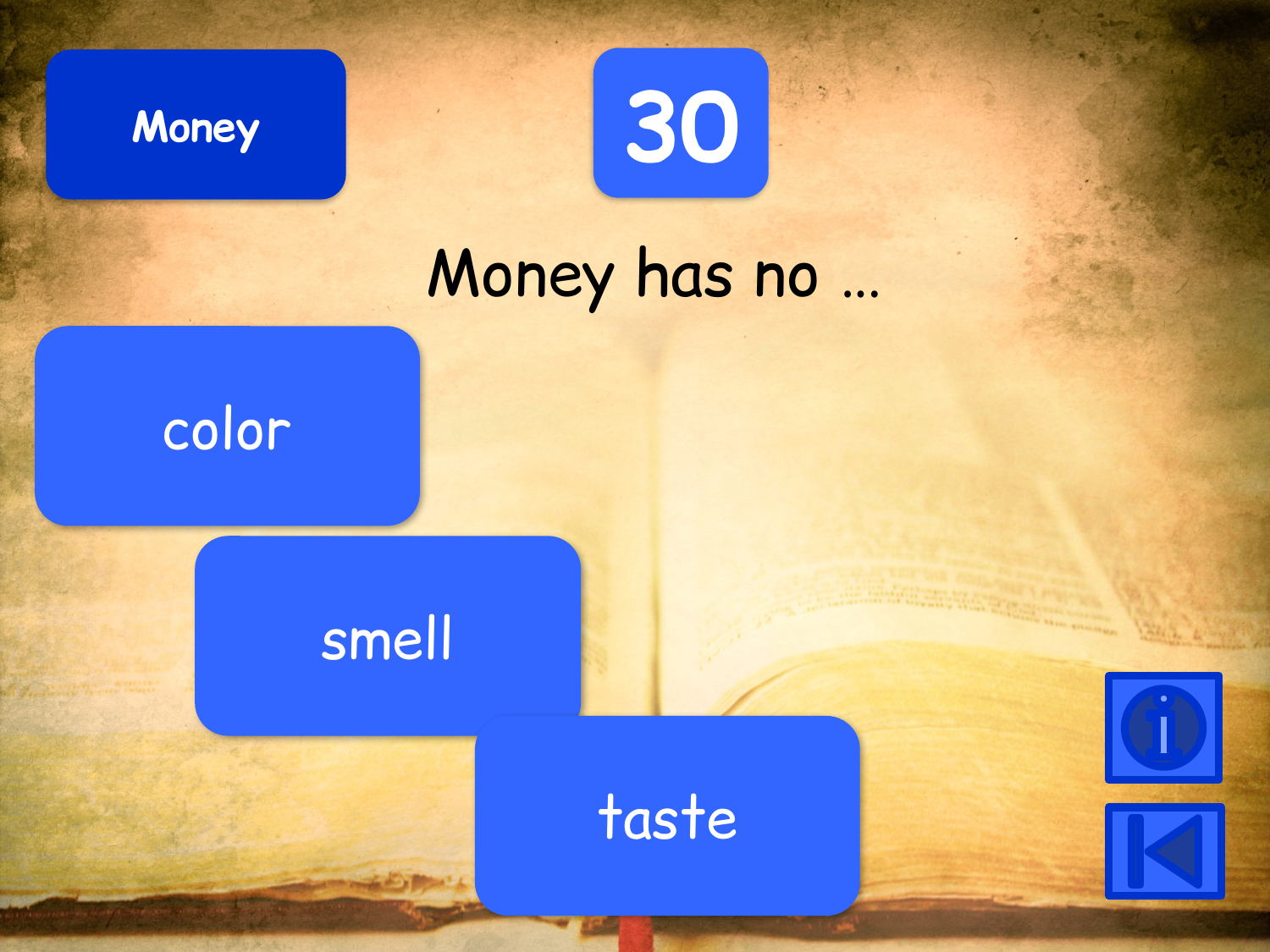

30
Money
Money has no …
color
smell

taste